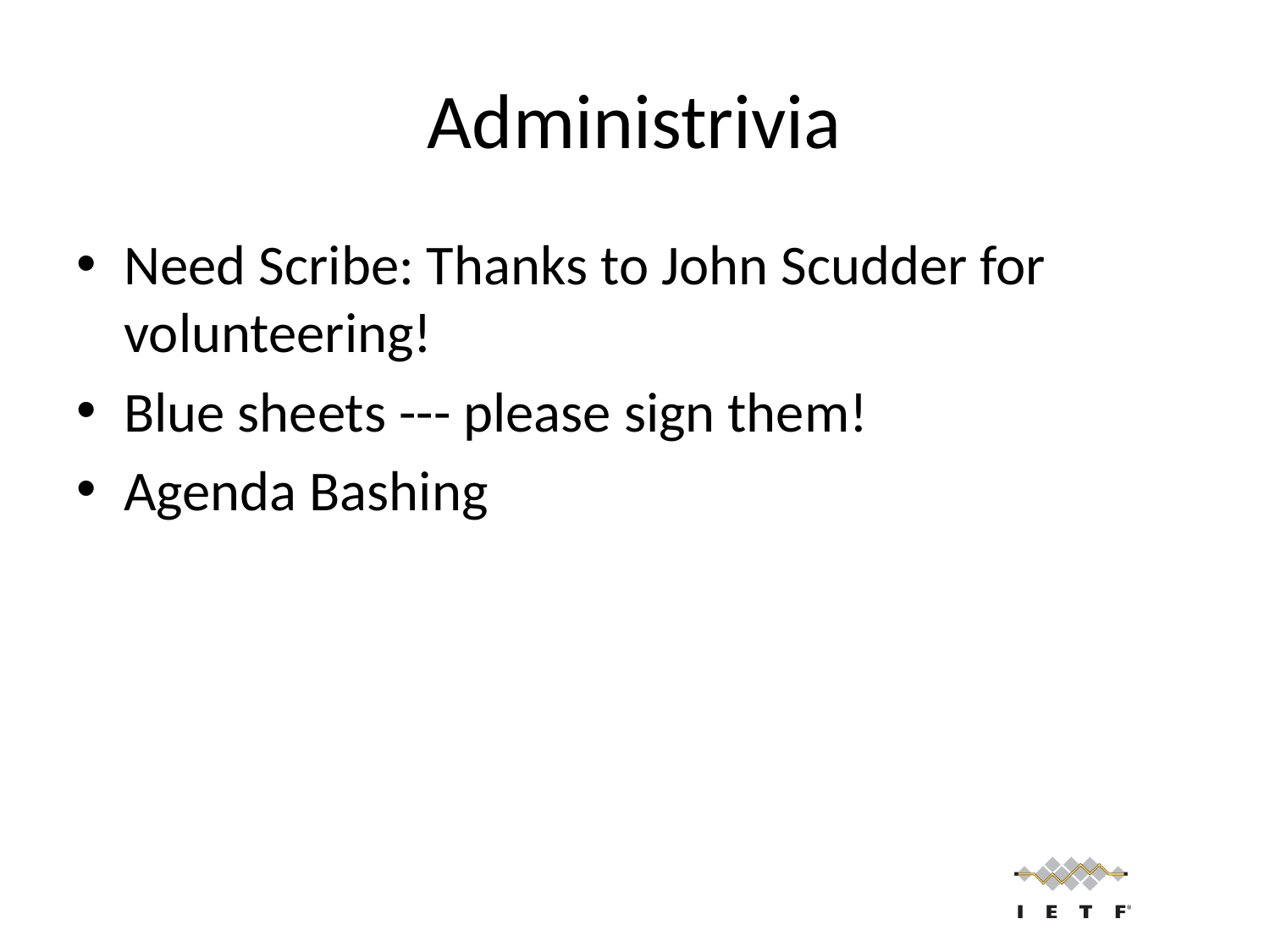

# Administrivia
Need Scribe: Thanks to John Scudder for volunteering!
Blue sheets --- please sign them!
Agenda Bashing